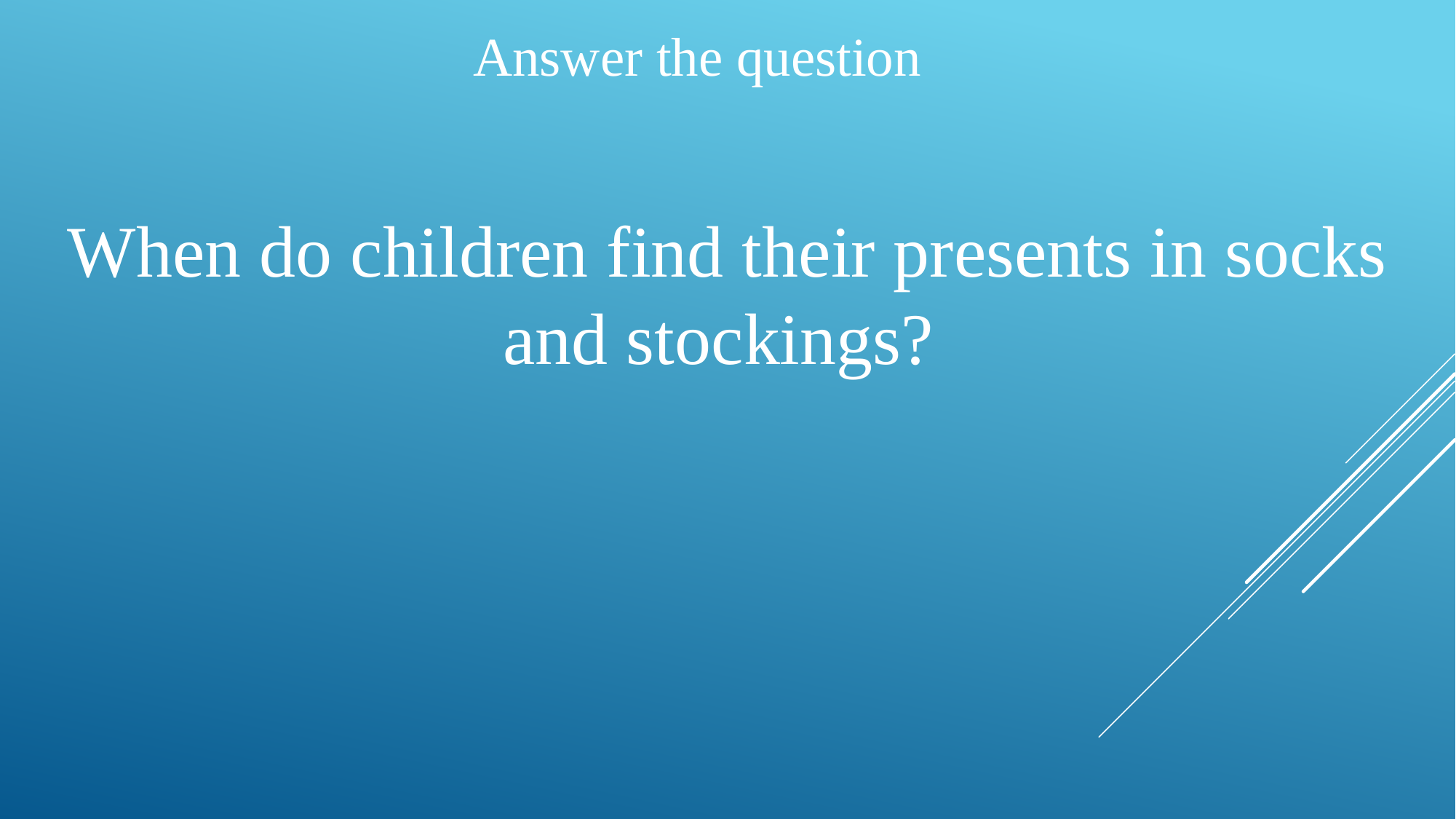

Answer the question
When do children find their presents in socks and stockings?